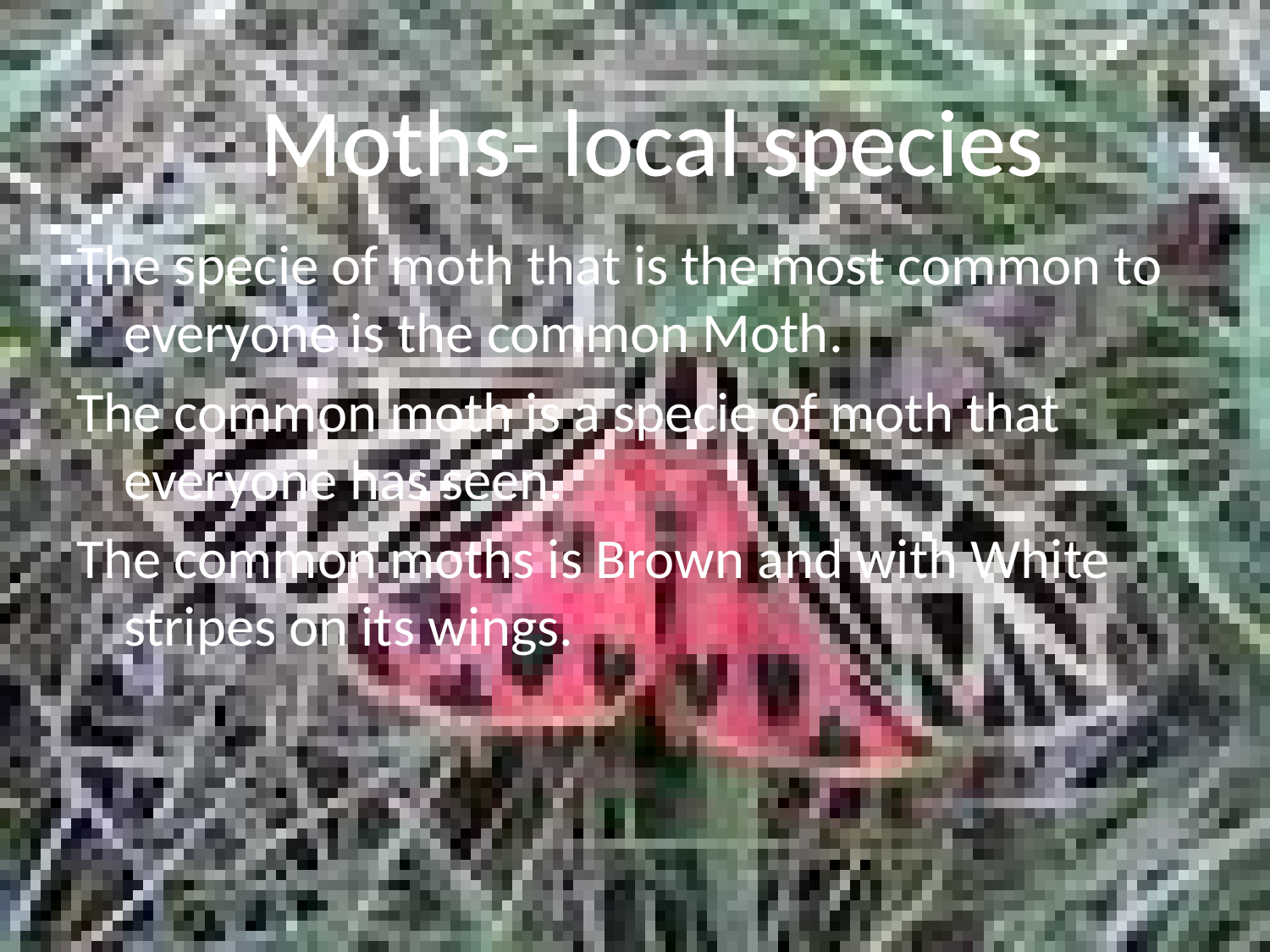

# .
Moths- local species
The specie of moth that is the most common to everyone is the common Moth.
The common moth is a specie of moth that everyone has seen.
The common moths is Brown and with White stripes on its wings.